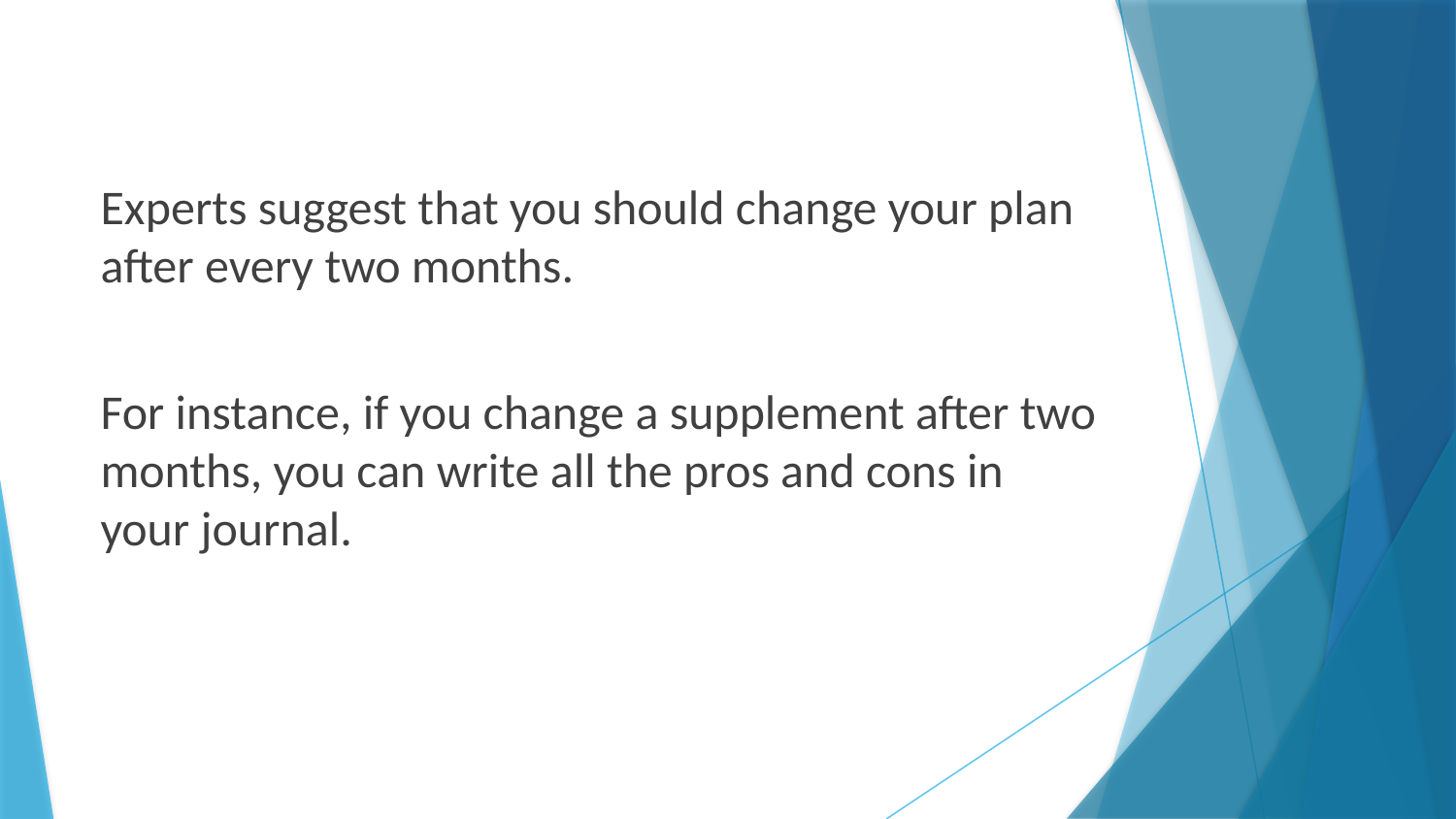

Experts suggest that you should change your plan after every two months.

For instance, if you change a supplement after two months, you can write all the pros and cons in your journal.